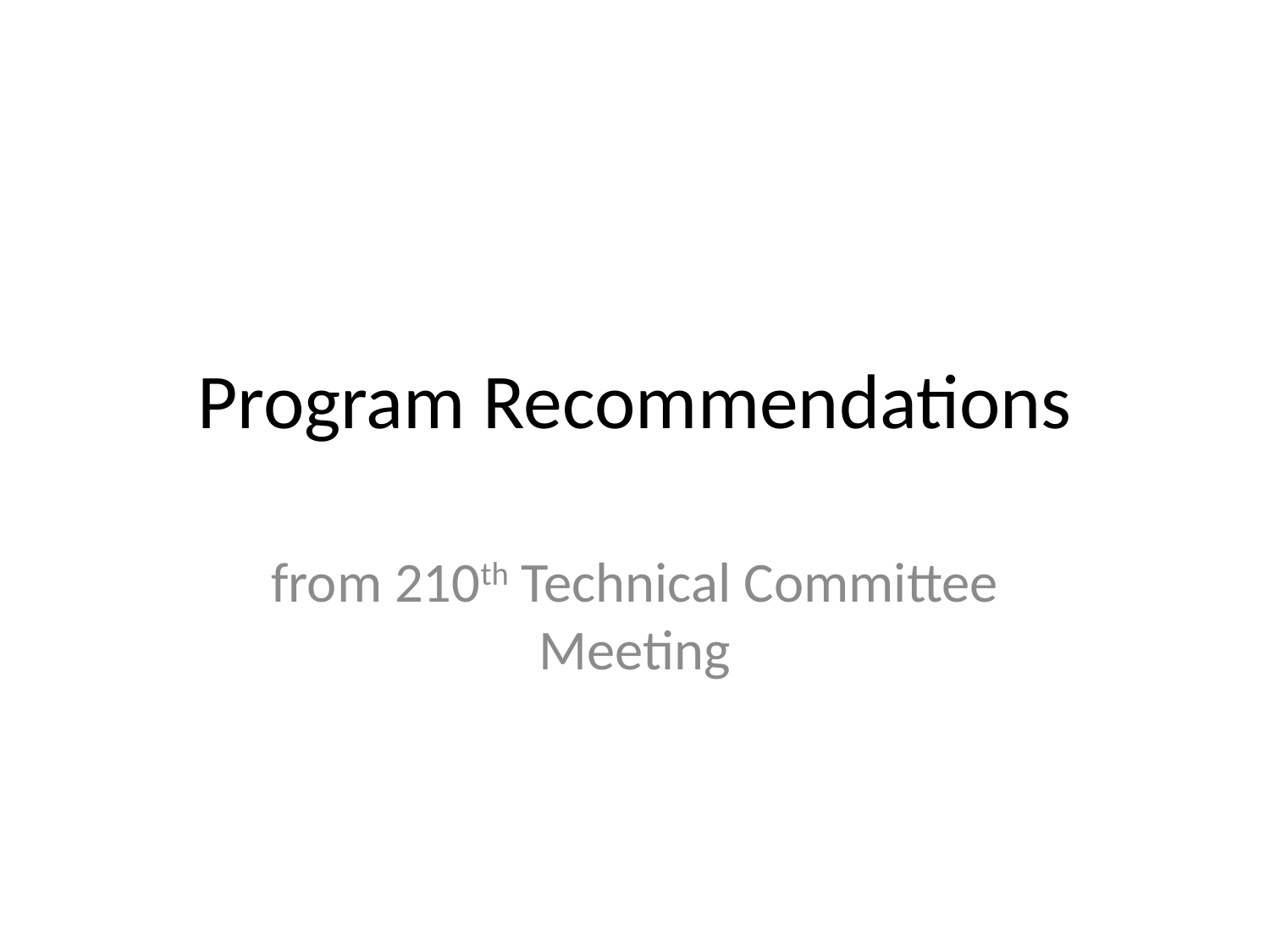

# Program Recommendations
from 210th Technical Committee Meeting